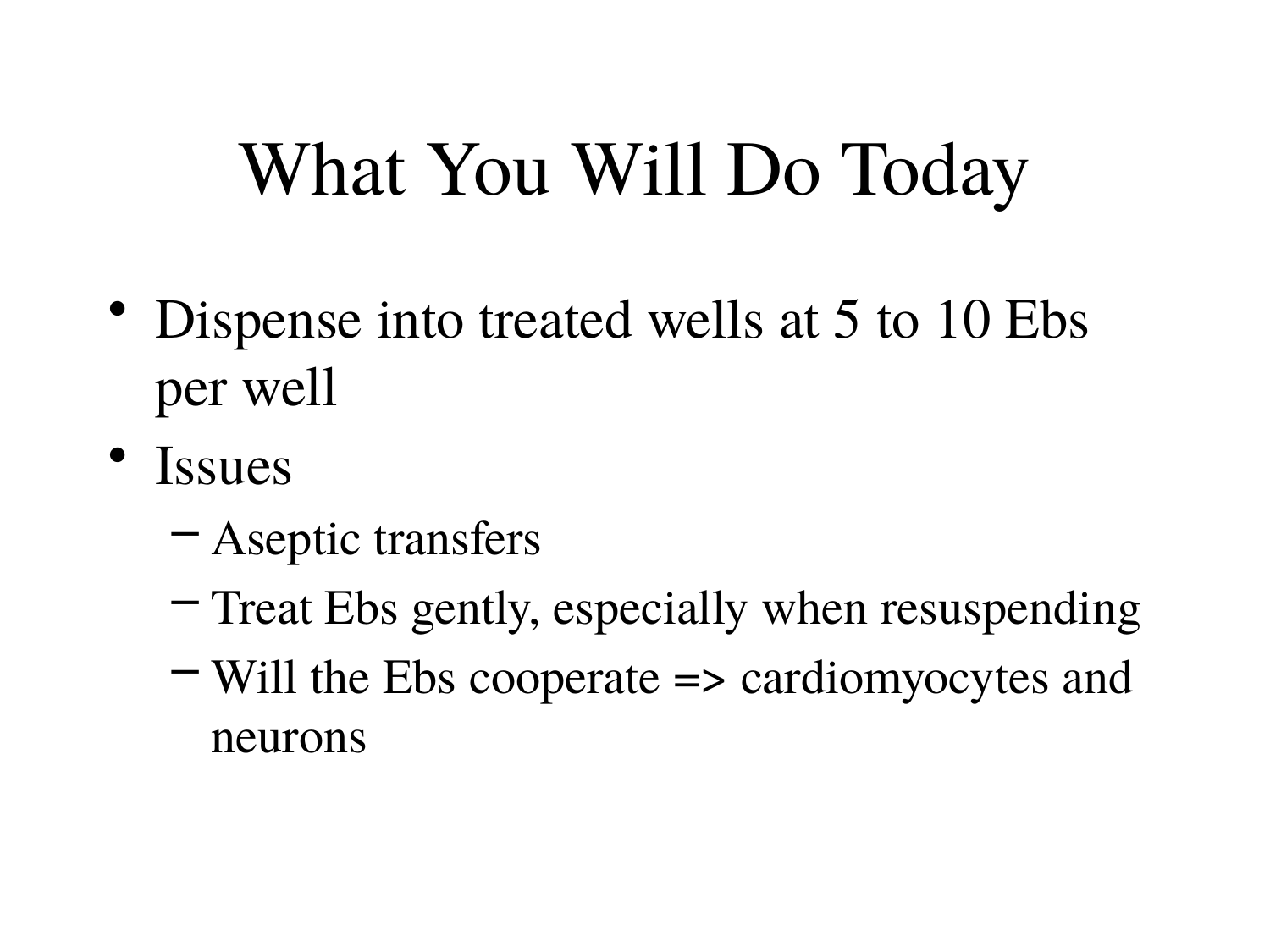

# What You Will Do Today
Dispense into treated wells at 5 to 10 Ebs per well
Issues
Aseptic transfers
Treat Ebs gently, especially when resuspending
Will the Ebs cooperate => cardiomyocytes and neurons